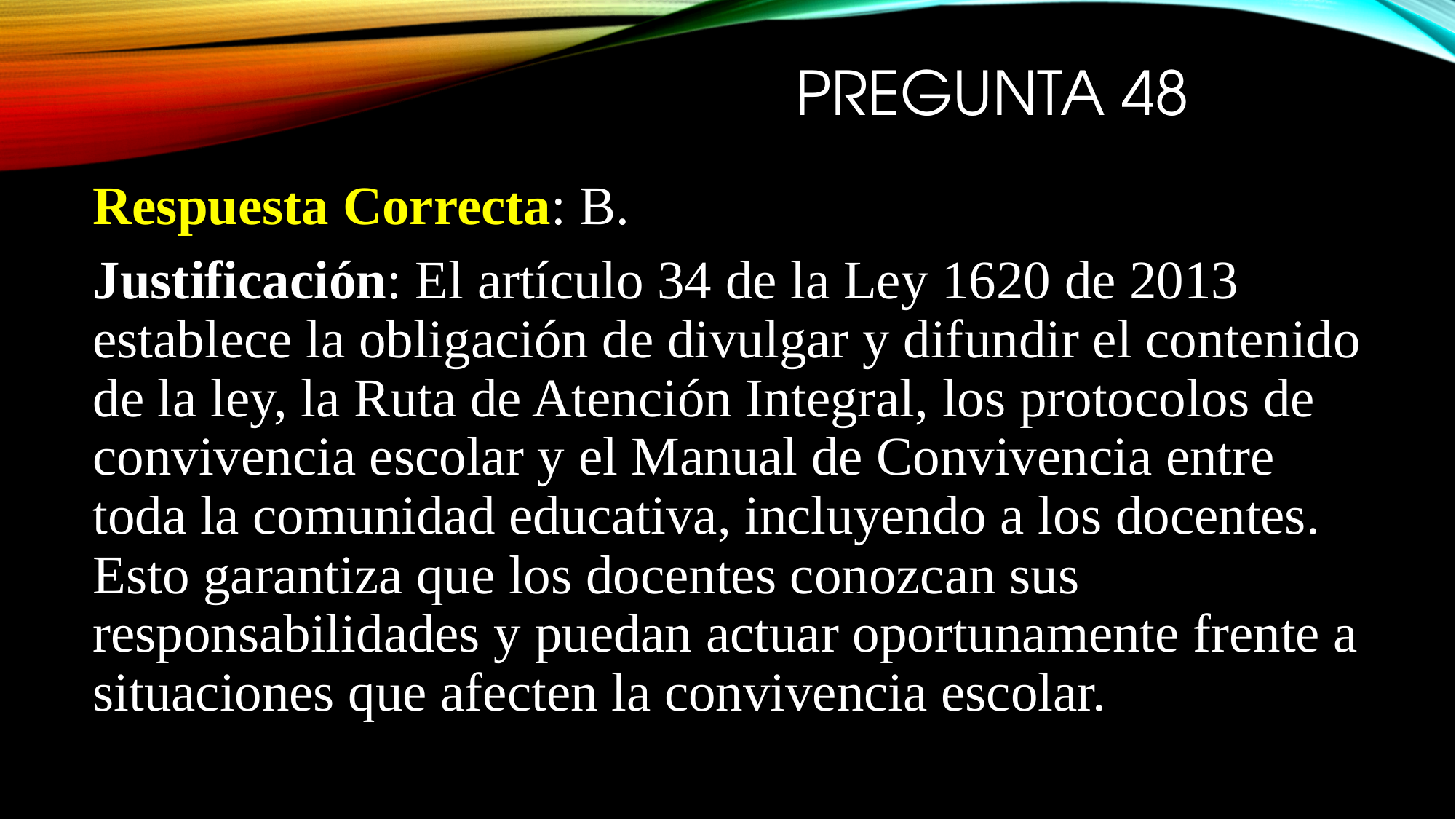

# PREGUNTA 48
Respuesta Correcta: B.
Justificación: El artículo 34 de la Ley 1620 de 2013 establece la obligación de divulgar y difundir el contenido de la ley, la Ruta de Atención Integral, los protocolos de convivencia escolar y el Manual de Convivencia entre toda la comunidad educativa, incluyendo a los docentes. Esto garantiza que los docentes conozcan sus responsabilidades y puedan actuar oportunamente frente a situaciones que afecten la convivencia escolar.